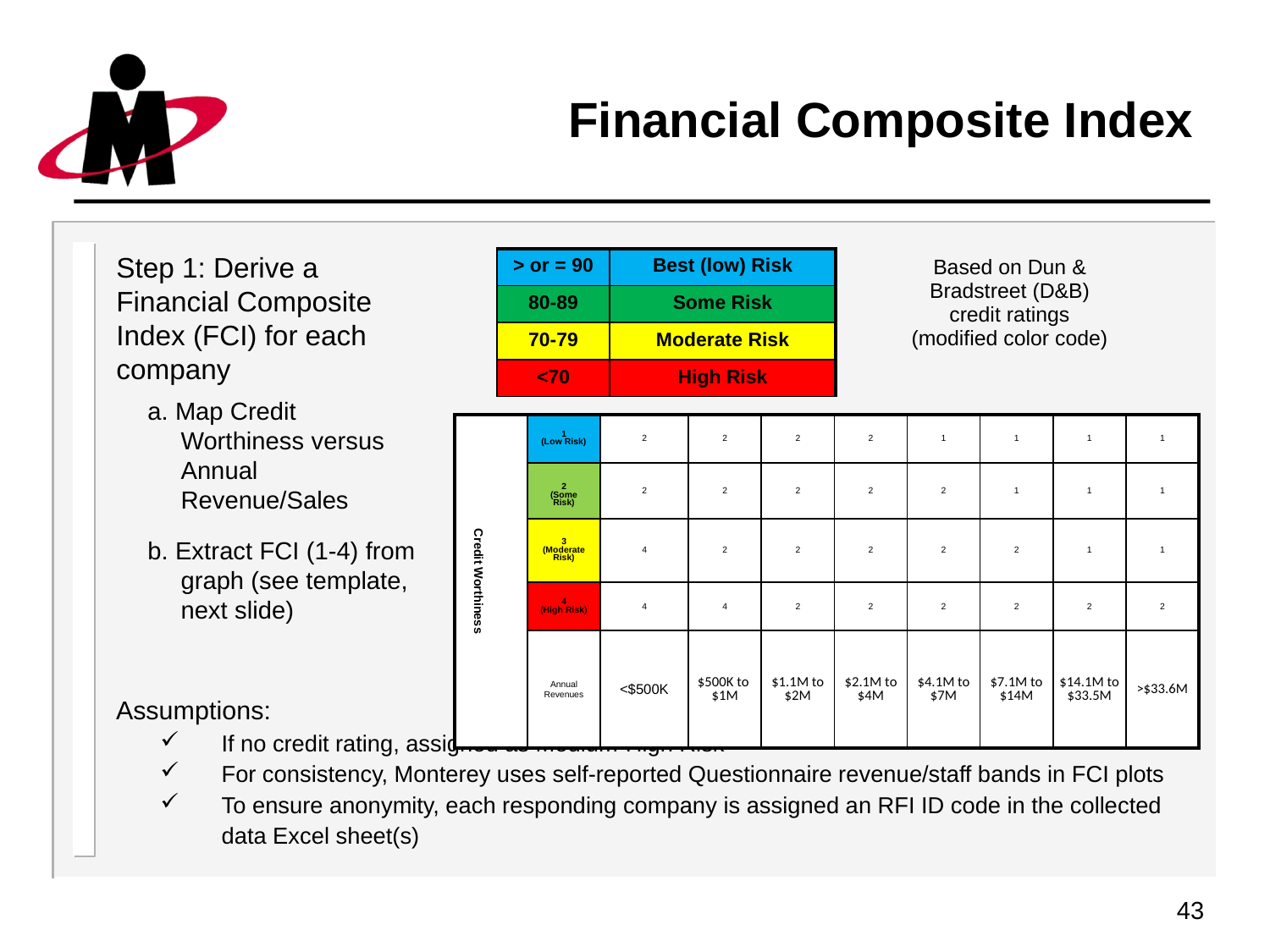

# Financial Composite Index
Step 1: Derive a Financial Composite Index (FCI) for each company
a. Map Credit Worthiness versus Annual Revenue/Sales
b. Extract FCI (1-4) from graph (see template, next slide)
| > or = 90 | Best (low) Risk |
| --- | --- |
| 80-89 | Some Risk |
| 70-79 | Moderate Risk |
| <70 | High Risk |
Based on Dun & Bradstreet (D&B) credit ratings (modified color code)
| Credit Worthiness | 1 (Low Risk) | 2 | 2 | 2 | 2 | 1 | 1 | 1 | 1 |
| --- | --- | --- | --- | --- | --- | --- | --- | --- | --- |
|  | 2 (Some Risk) | 2 | 2 | 2 | 2 | 2 | 1 | 1 | 1 |
|  | 3 (Moderate Risk) | 4 | 2 | 2 | 2 | 2 | 2 | 1 | 1 |
|  | 4 (High Risk) | 4 | 4 | 2 | 2 | 2 | 2 | 2 | 2 |
|  | Annual Revenues | <$500K | $500K to $1M | $1.1M to $2M | $2.1M to $4M | $4.1M to $7M | $7.1M to $14M | $14.1M to $33.5M | >$33.6M |
Assumptions:
If no credit rating, assigned as Medium-High Risk
For consistency, Monterey uses self-reported Questionnaire revenue/staff bands in FCI plots
To ensure anonymity, each responding company is assigned an RFI ID code in the collected data Excel sheet(s)
43